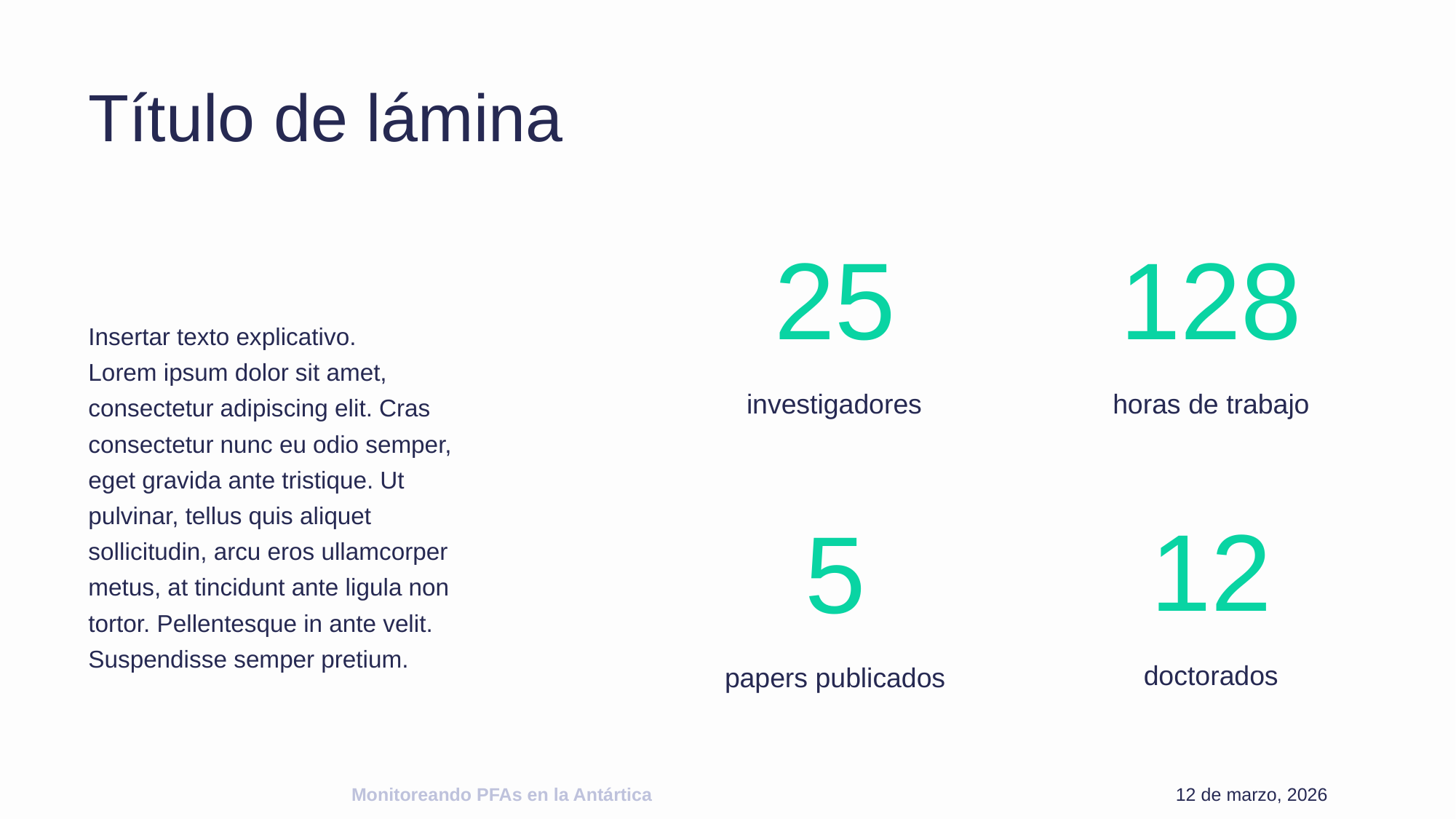

Título de lámina
25
128
Insertar texto explicativo.
Lorem ipsum dolor sit amet, consectetur adipiscing elit. Cras consectetur nunc eu odio semper, eget gravida ante tristique. Ut pulvinar, tellus quis aliquet sollicitudin, arcu eros ullamcorper metus, at tincidunt ante ligula non tortor. Pellentesque in ante velit. Suspendisse semper pretium.
investigadores
horas de trabajo
12
5
doctorados
papers publicados
12 de marzo, 2026
Monitoreando PFAs en la Antártica